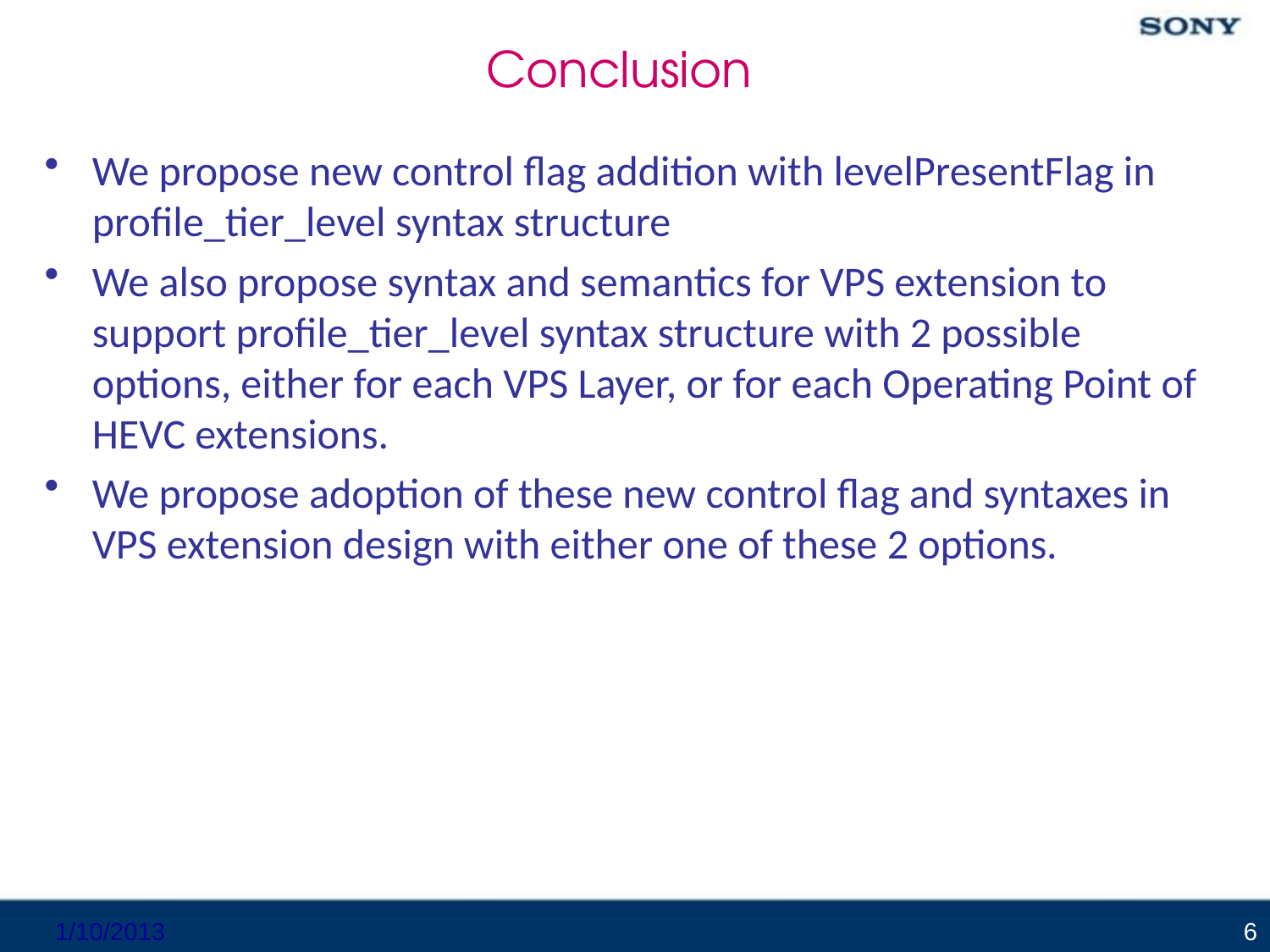

# Conclusion
We propose new control flag addition with levelPresentFlag in profile_tier_level syntax structure
We also propose syntax and semantics for VPS extension to support profile_tier_level syntax structure with 2 possible options, either for each VPS Layer, or for each Operating Point of HEVC extensions.
We propose adoption of these new control flag and syntaxes in VPS extension design with either one of these 2 options.
1/10/2013
6